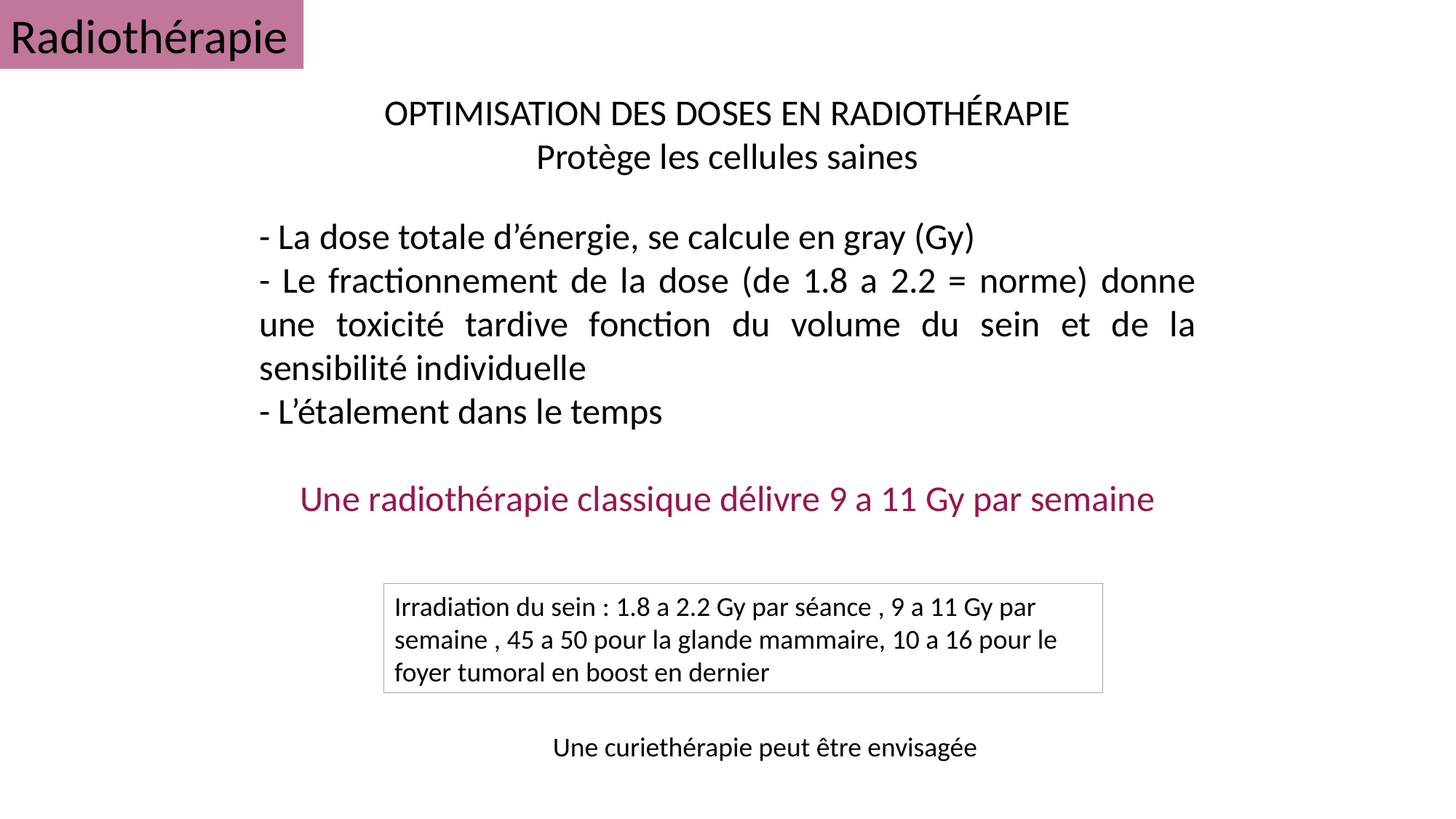

Radiothérapie
OPTIMISATION DES DOSES EN RADIOTHÉRAPIE
Protège les cellules saines

- La dose totale d’énergie, se calcule en gray (Gy)
- Le fractionnement de la dose (de 1.8 a 2.2 = norme) donne une toxicité tardive fonction du volume du sein et de la sensibilité individuelle
- L’étalement dans le temps

Une radiothérapie classique délivre 9 a 11 Gy par semaine

Irradiation du sein : 1.8 a 2.2 Gy par séance , 9 a 11 Gy par semaine , 45 a 50 pour la glande mammaire, 10 a 16 pour le foyer tumoral en boost en dernier
 Une curiethérapie peut être envisagée